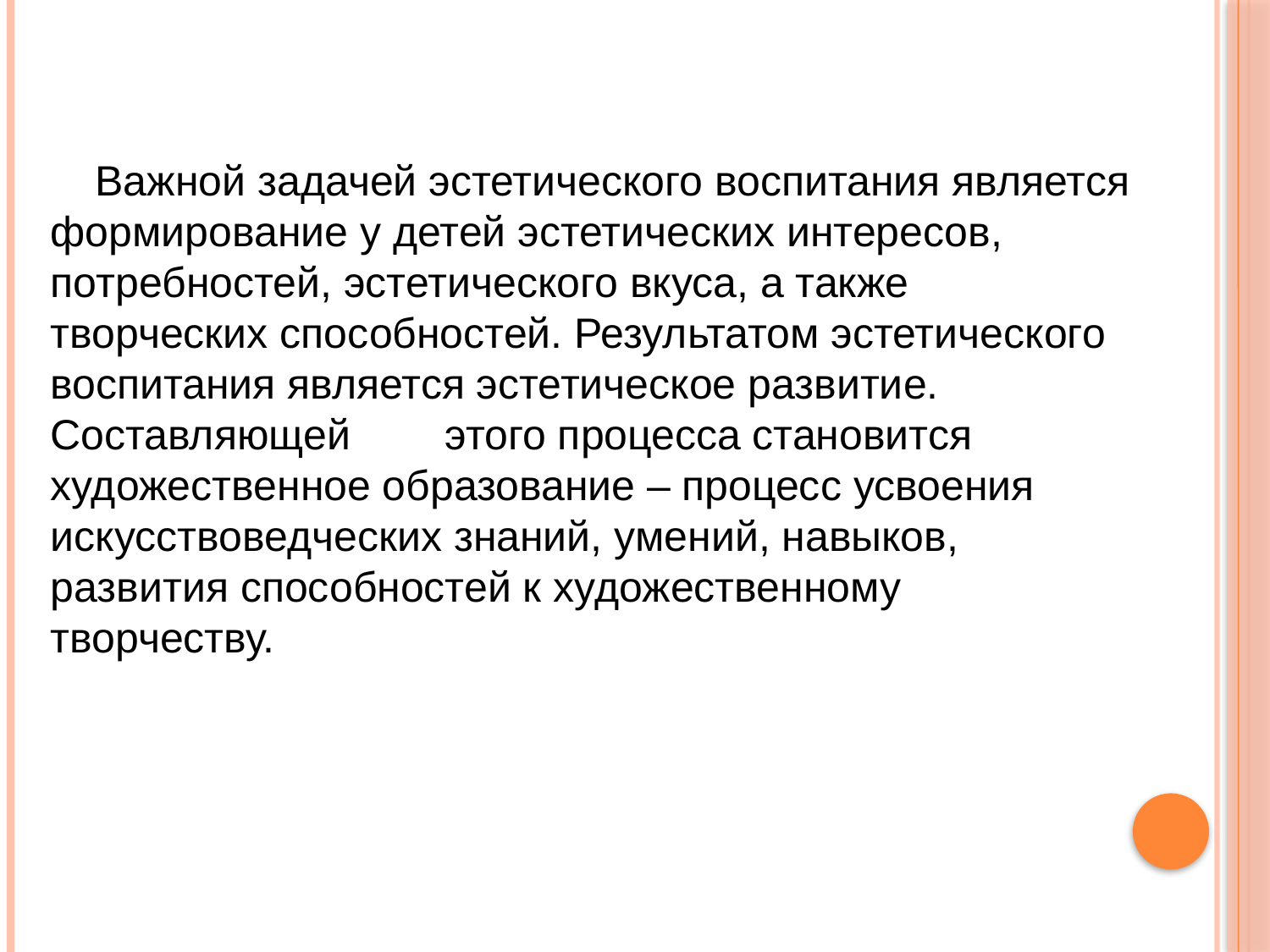

Важной задачей эстетического воспитания является формирование у детей эстетических интересов, потребностей, эстетического вкуса, а также творческих способностей. Результатом эстетического воспитания является эстетическое развитие. Составляющей        этого процесса становится художественное образование – процесс усвоения искусствоведческих знаний, умений, навыков, развития способностей к художественному творчеству.